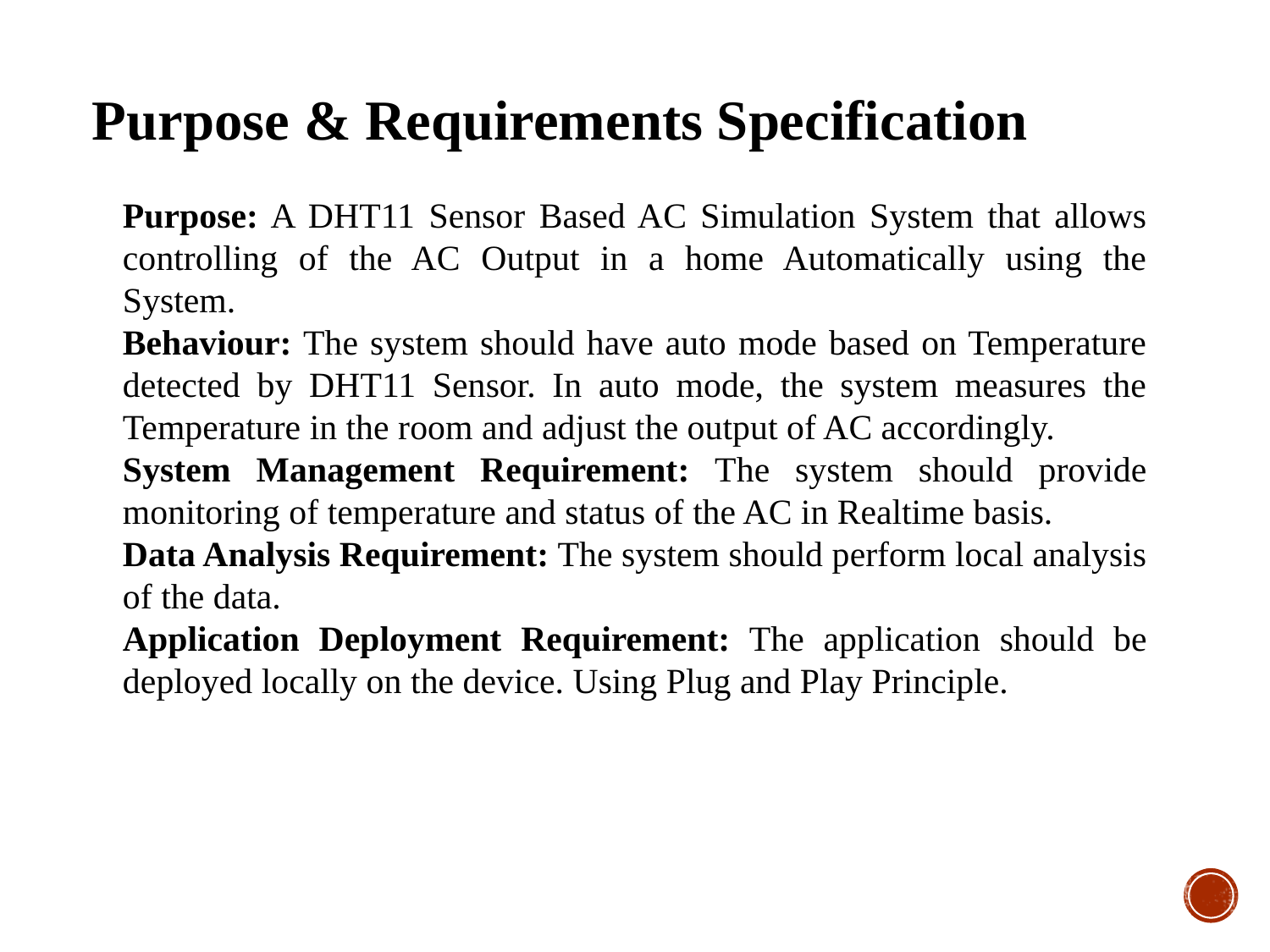

Purpose & Requirements Specification
Purpose: A DHT11 Sensor Based AC Simulation System that allows controlling of the AC Output in a home Automatically using the System.
Behaviour: The system should have auto mode based on Temperature detected by DHT11 Sensor. In auto mode, the system measures the Temperature in the room and adjust the output of AC accordingly.
System Management Requirement: The system should provide monitoring of temperature and status of the AC in Realtime basis.
Data Analysis Requirement: The system should perform local analysis of the data.
Application Deployment Requirement: The application should be deployed locally on the device. Using Plug and Play Principle.